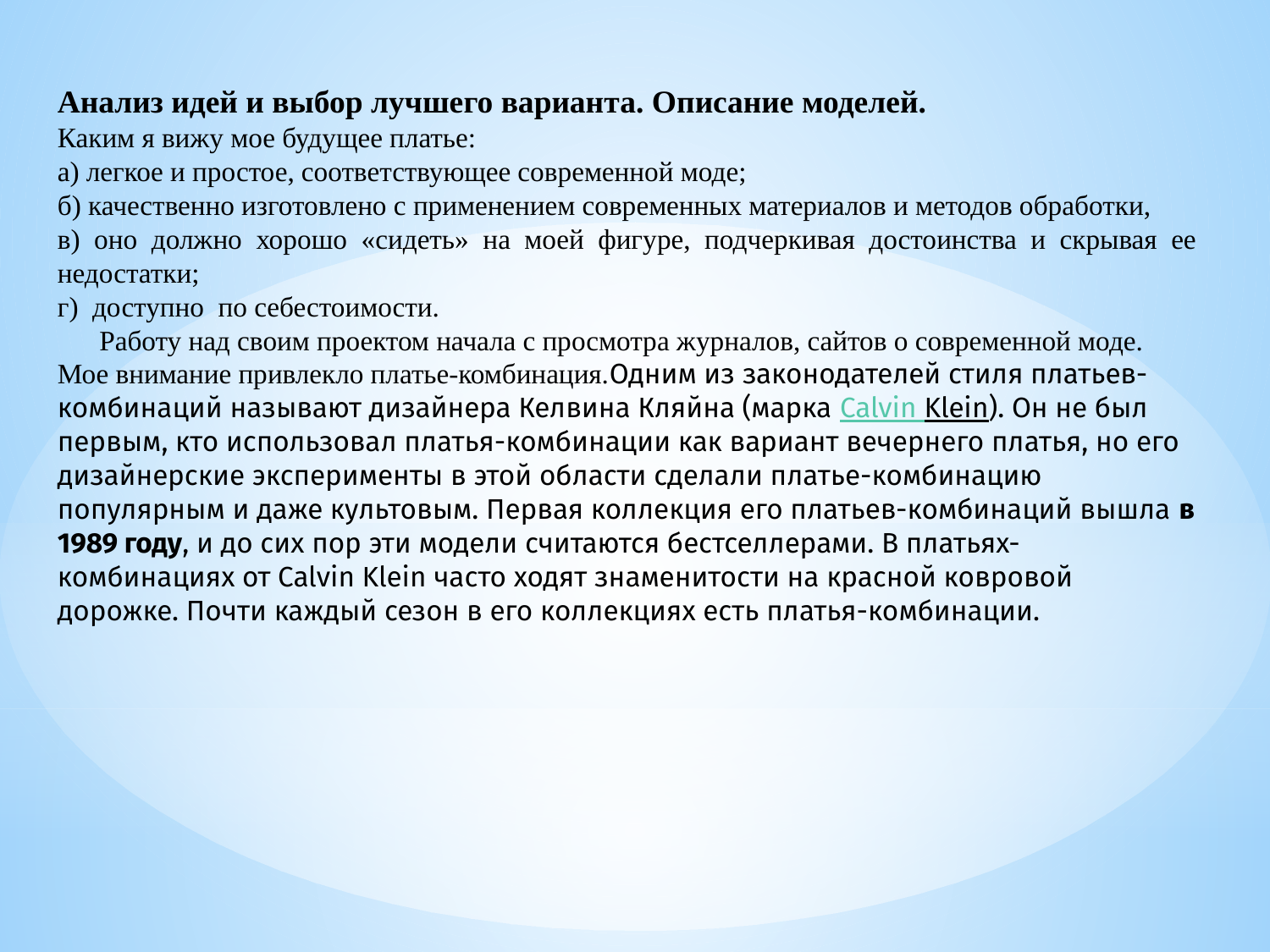

Анализ идей и выбор лучшего варианта. Описание моделей.
Каким я вижу мое будущее платье:
а) легкое и простое, соответствующее современной моде;
б) качественно изготовлено с применением современных материалов и методов обработки,
в) оно должно хорошо «сидеть» на моей фигуре, подчеркивая достоинства и скрывая ее недостатки;
г)  доступно  по себестоимости.
      Работу над своим проектом начала с просмотра журналов, сайтов о современной моде.
Мое внимание привлекло платье-комбинация.Одним из законодателей стиля платьев-комбинаций называют дизайнера Келвина Кляйна (марка Calvin Klein). Он не был первым, кто использовал платья-комбинации как вариант вечернего платья, но его дизайнерские эксперименты в этой области сделали платье-комбинацию популярным и даже культовым. Первая коллекция его платьев-комбинаций вышла в 1989 году, и до сих пор эти модели считаются бестселлерами. В платьях-комбинациях от Calvin Klein часто ходят знаменитости на красной ковровой дорожке. Почти каждый сезон в его коллекциях есть платья-комбинации.